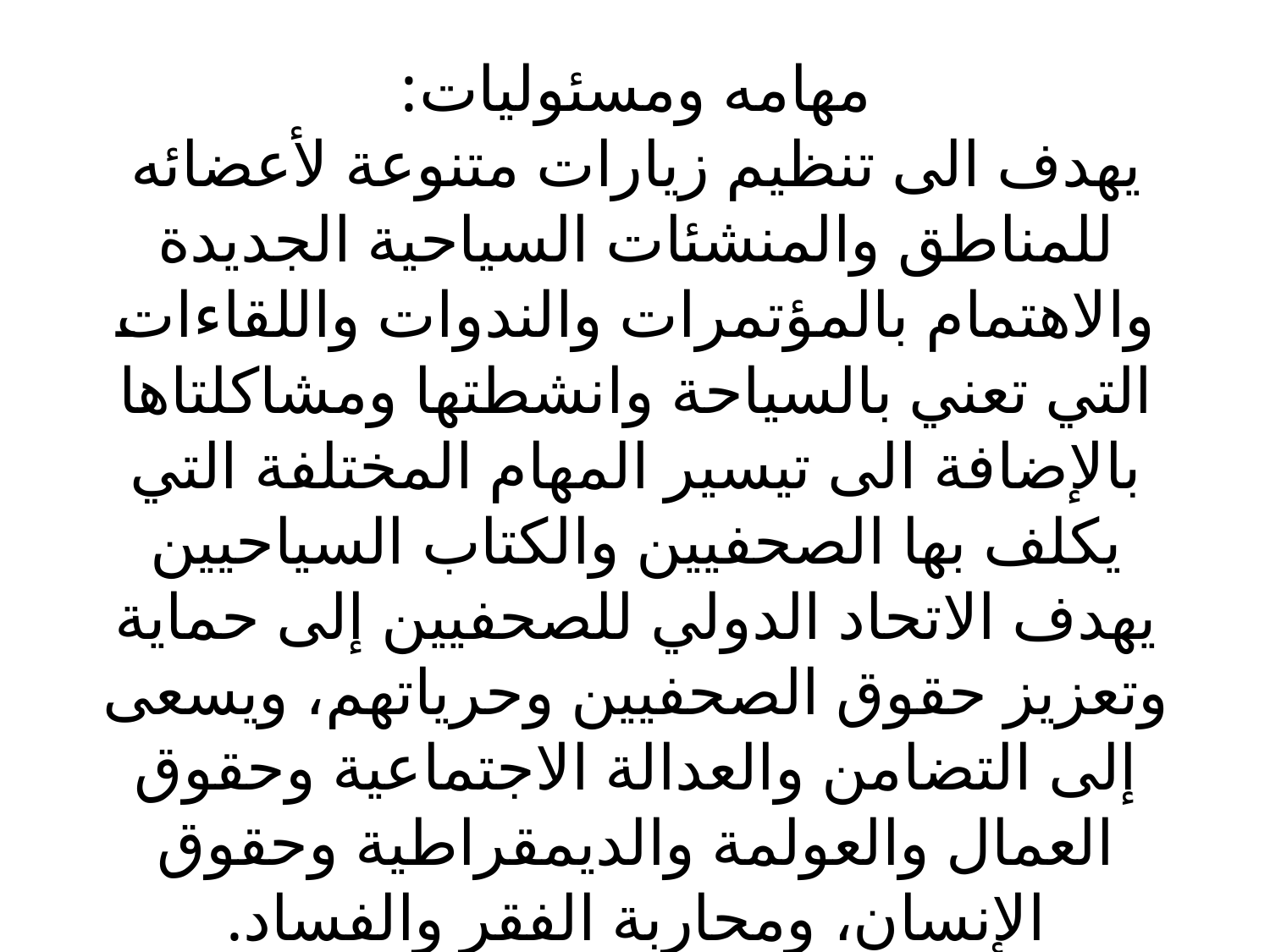

# مهامه ومسئوليات: يهدف الى تنظيم زيارات متنوعة لأعضائه للمناطق والمنشئات السياحية الجديدة والاهتمام بالمؤتمرات والندوات واللقاءات التي تعني بالسياحة وانشطتها ومشاكلتاها بالإضافة الى تيسير المهام المختلفة التي يكلف بها الصحفيين والكتاب السياحيين يهدف الاتحاد الدولي للصحفيين إلى حماية وتعزيز حقوق الصحفيين وحرياتهم، ويسعى إلى التضامن والعدالة الاجتماعية وحقوق العمال والعولمة والديمقراطية وحقوق الإنسان، ومحاربة الفقر والفساد.